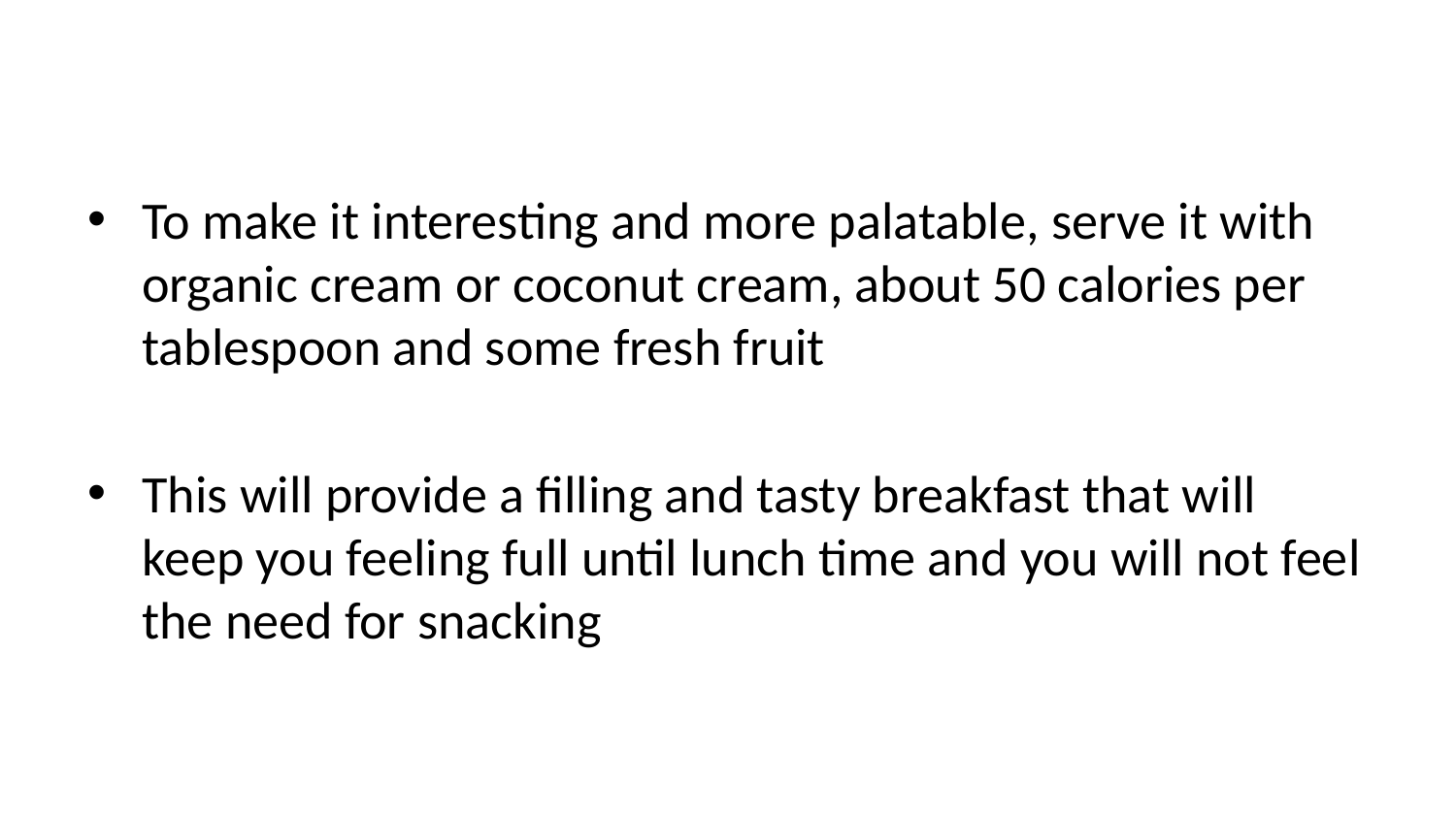

To make it interesting and more palatable, serve it with organic cream or coconut cream, about 50 calories per tablespoon and some fresh fruit

This will provide a filling and tasty breakfast that will keep you feeling full until lunch time and you will not feel the need for snacking